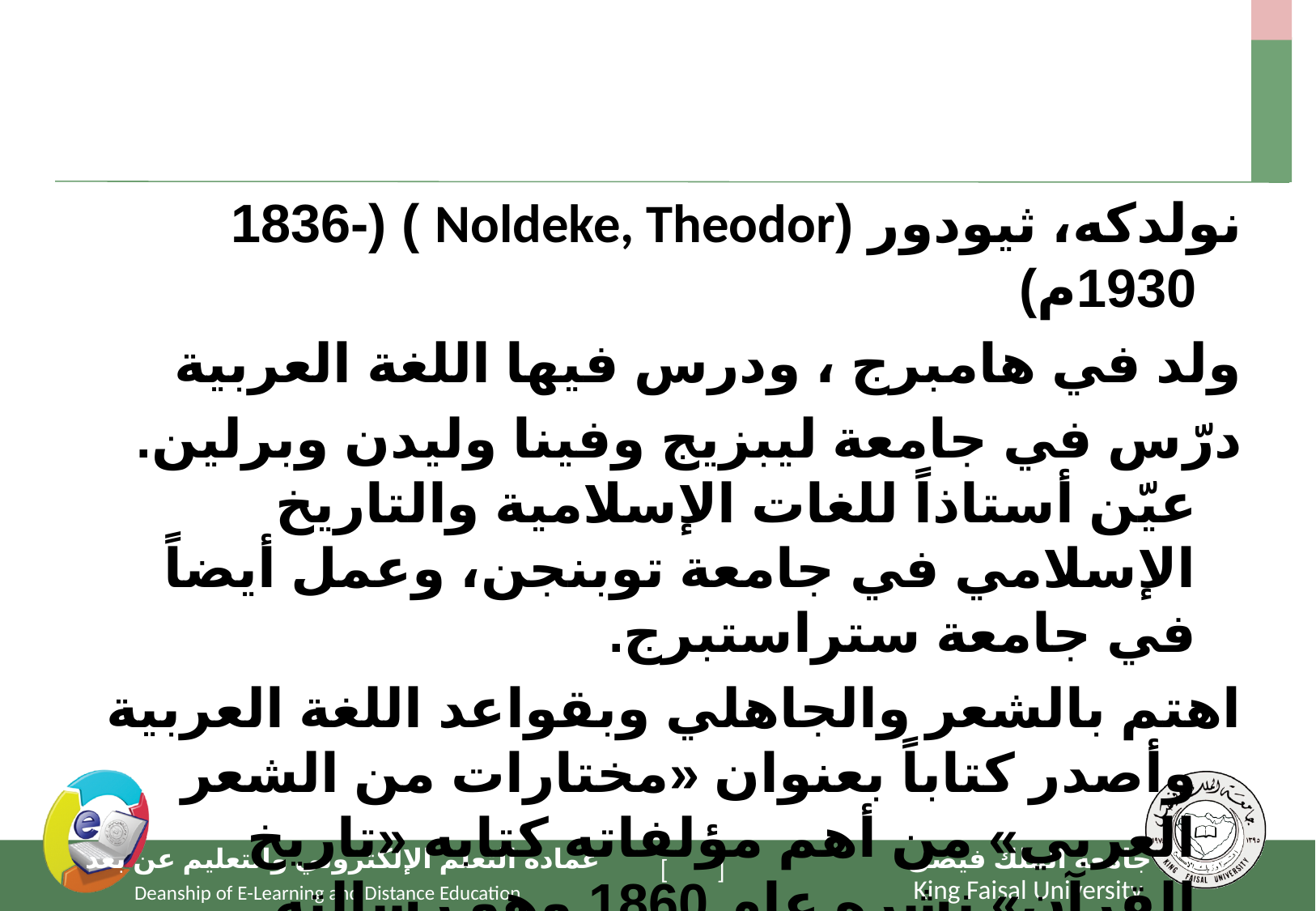

#
نولدكه، ثيودور (Noldeke, Theodor ) (1836- 1930م)
ولد في هامبرج ، ودرس فيها اللغة العربية
درّس في جامعة ليبزيج وفينا وليدن وبرلين. عيّن أستاذاً للغات الإسلامية والتاريخ الإسلامي في جامعة توبنجن، وعمل أيضاً في جامعة ستراستبرج.
اهتم بالشعر والجاهلي وبقواعد اللغة العربية وأصدر كتاباً بعنوان «مختارات من الشعر العربي» من أهم مؤلفاته كتابه «تاريخ القرآن» نشره عام 1860 وهو رسالته للدكتوراه وفيه تناول ترتيب سور القرآن الكريم وحاول أن يجعل لها ترتيباً ابتدعه.
عدّه عبد الرحمن بدوي شيخ المستشرقين الألمان.